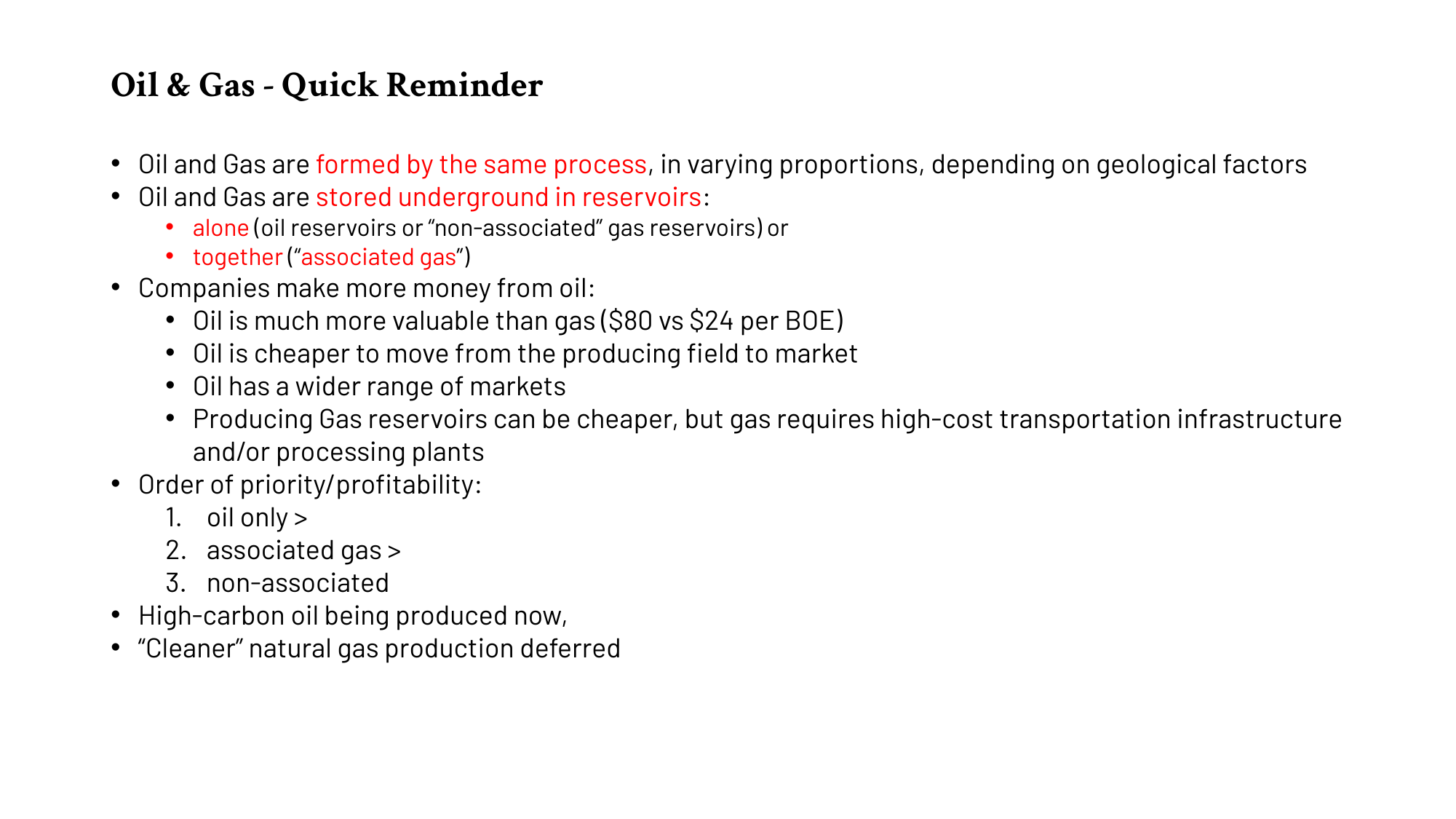

# Oil & Gas - Quick Reminder
Oil and Gas are formed by the same process, in varying proportions, depending on geological factors
Oil and Gas are stored underground in reservoirs:
alone (oil reservoirs or “non-associated” gas reservoirs) or
together (“associated gas”)
Companies make more money from oil:
Oil is much more valuable than gas ($80 vs $24 per BOE)
Oil is cheaper to move from the producing field to market
Oil has a wider range of markets
Producing Gas reservoirs can be cheaper, but gas requires high-cost transportation infrastructure and/or processing plants
Order of priority/profitability:
oil only >
associated gas >
non-associated
High-carbon oil being produced now,
“Cleaner” natural gas production deferred